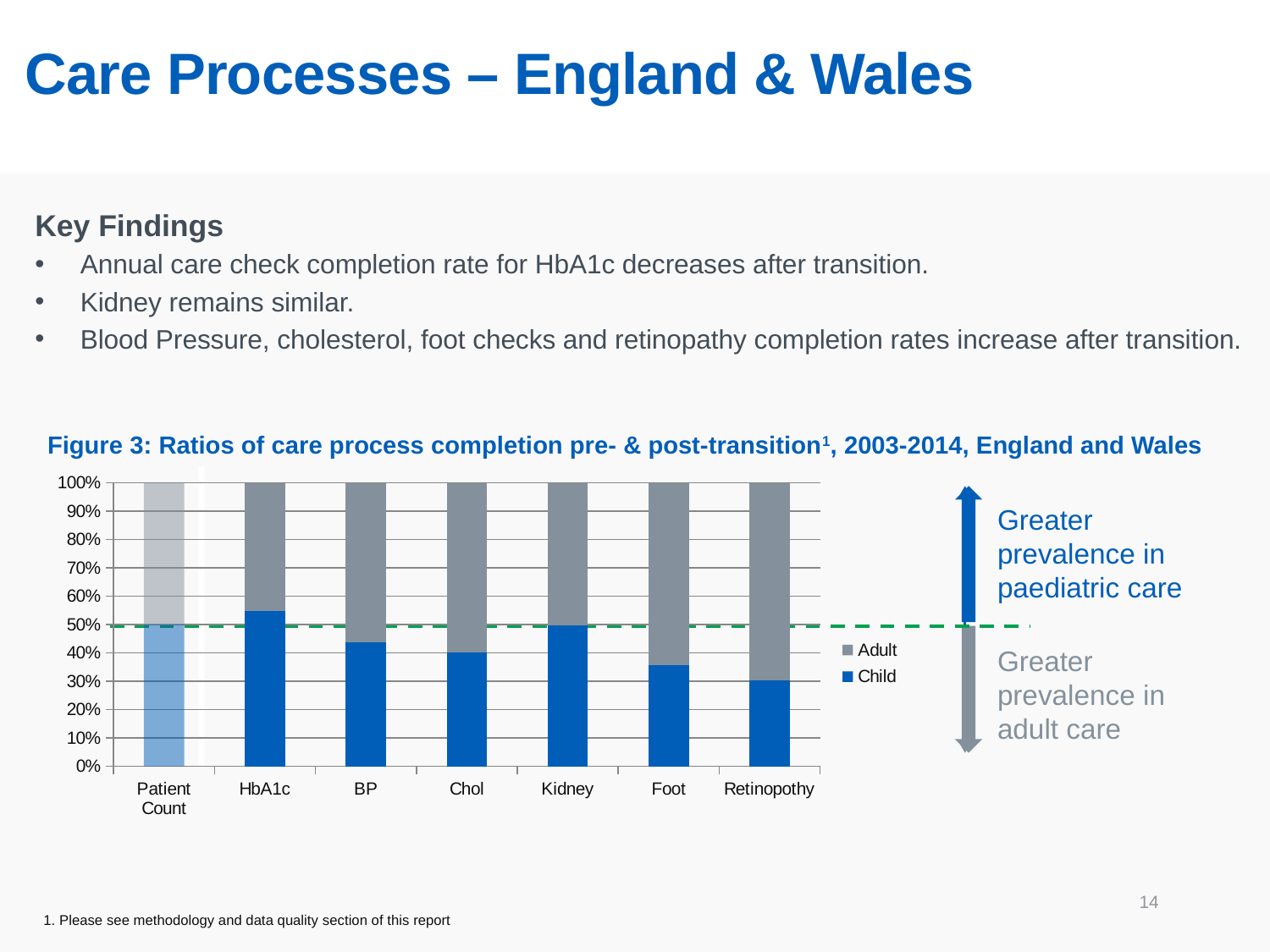

# Care Processes – England & Wales
Key Findings
Annual care check completion rate for HbA1c decreases after transition.
Kidney remains similar.
Blood Pressure, cholesterol, foot checks and retinopathy completion rates increase after transition.
Figure 3: Ratios of care process completion pre- & post-transition1, 2003-2014, England and Wales

### Chart

| Category | Child | Adult |
|---|---|---|
| Patient Count | 16730.0 | 16730.0 |
| HbA1c | 0.8627017334130305 | 0.7078900179318589 |
| BP | 0.5673640167364017 | 0.7264793783622235 |
| Chol | 0.29402271368798566 | 0.4364614465032875 |
| Kidney | 0.3157800358637179 | 0.3181709503885236 |
| Foot | 0.2336992381980685 | 0.4208607292289301 |
| Retinopothy | 0.2882456804136713 | 0.6589958158995816 |

Greater prevalence in paediatric care

Greater prevalence in adult care
14
1. Please see methodology and data quality section of this report